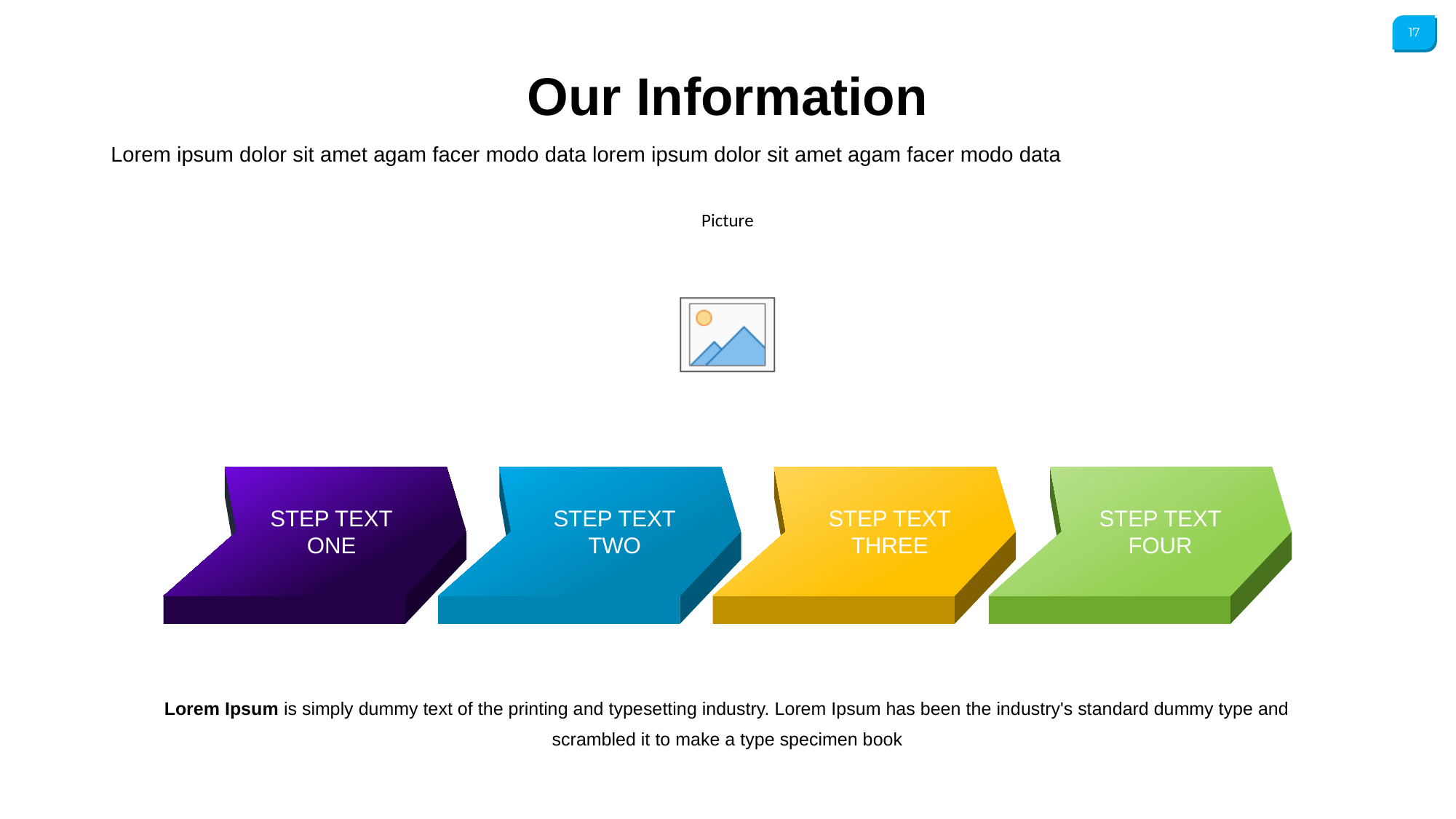

Our Information
Lorem ipsum dolor sit amet agam facer modo data lorem ipsum dolor sit amet agam facer modo data

STEP TEXT
ONE
STEP TEXT
TWO
STEP TEXT
THREE
STEP TEXT
FOUR

Lorem Ipsum is simply dummy text of the printing and typesetting industry. Lorem Ipsum has been the industry's standard dummy type and scrambled it to make a type specimen book